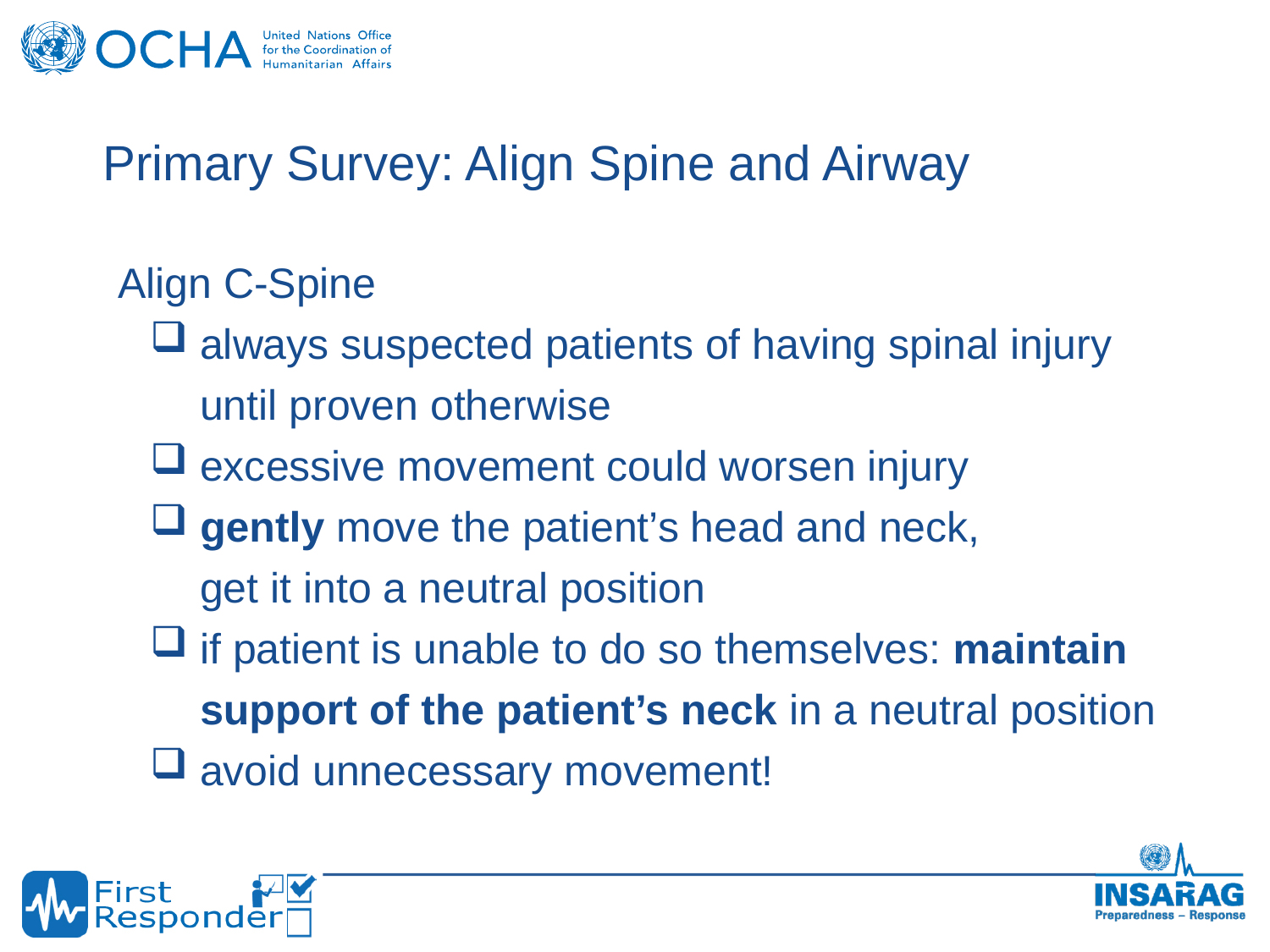

Primary Survey: Align Spine and Airway
Align C-Spine
always suspected patients of having spinal injury until proven otherwise
excessive movement could worsen injury
gently move the patient’s head and neck,
get it into a neutral position
if patient is unable to do so themselves: maintain support of the patient’s neck in a neutral position
avoid unnecessary movement!